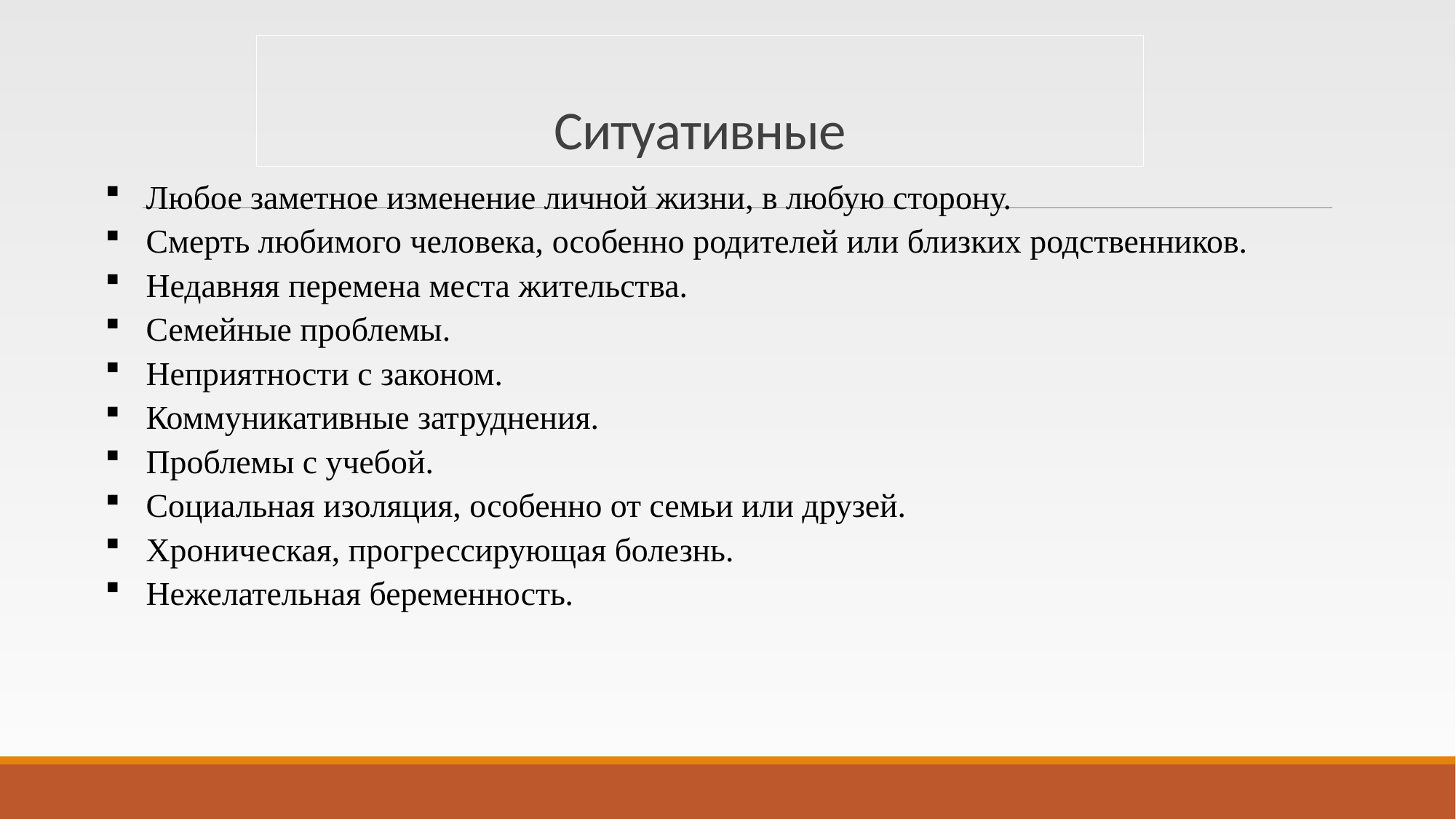

# Ситуативные
Любое заметное изменение личной жизни, в любую сторону.
Смерть любимого человека, особенно родителей или близких родственников.
Недавняя перемена места жительства.
Семейные проблемы.
Неприятности с законом.
Коммуникативные затруднения.
Проблемы с учебой.
Социальная изоляция, особенно от семьи или друзей.
Хроническая, прогрессирующая болезнь.
Нежелательная беременность.